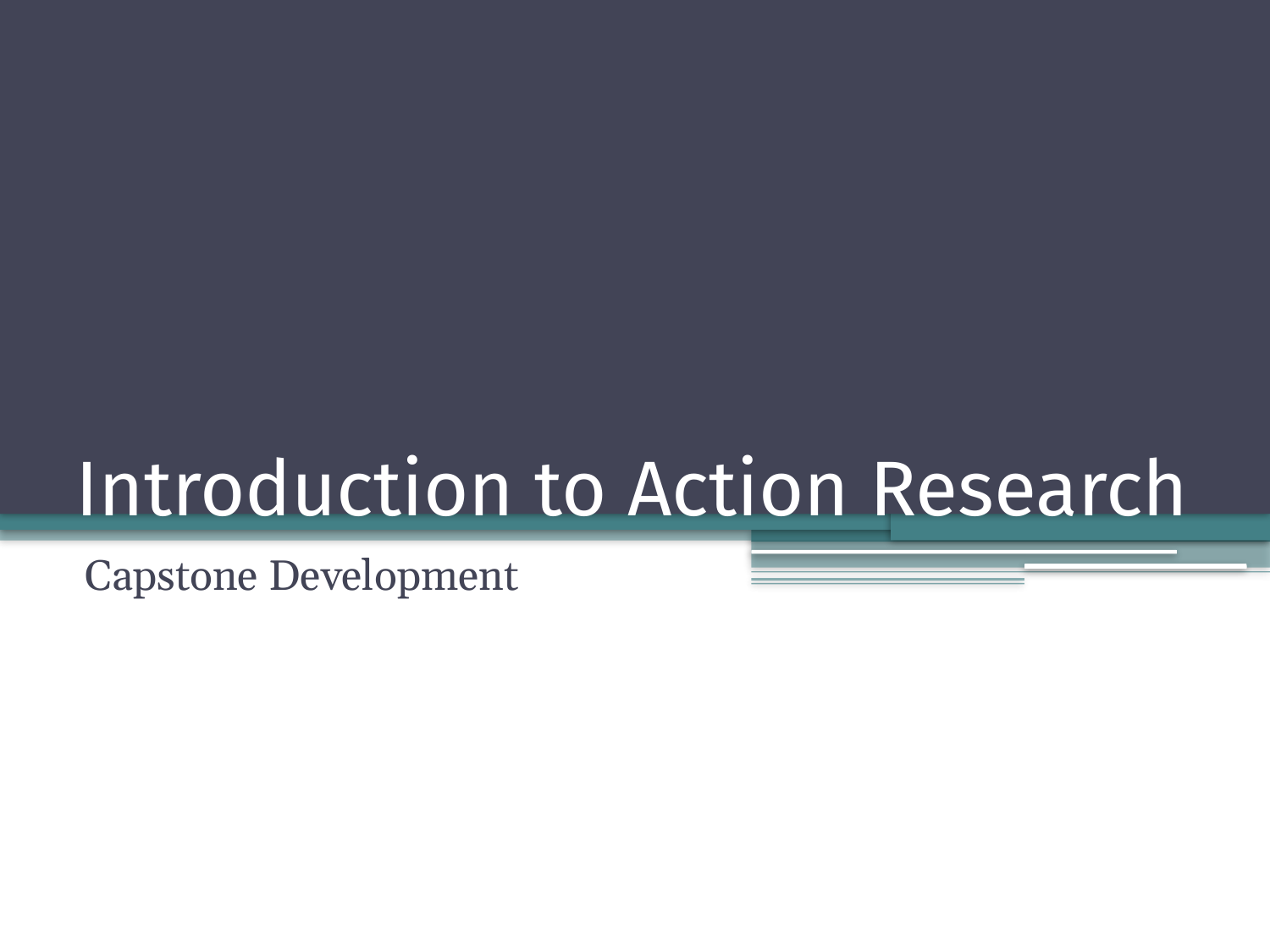

# Introduction to Action Research
Capstone Development